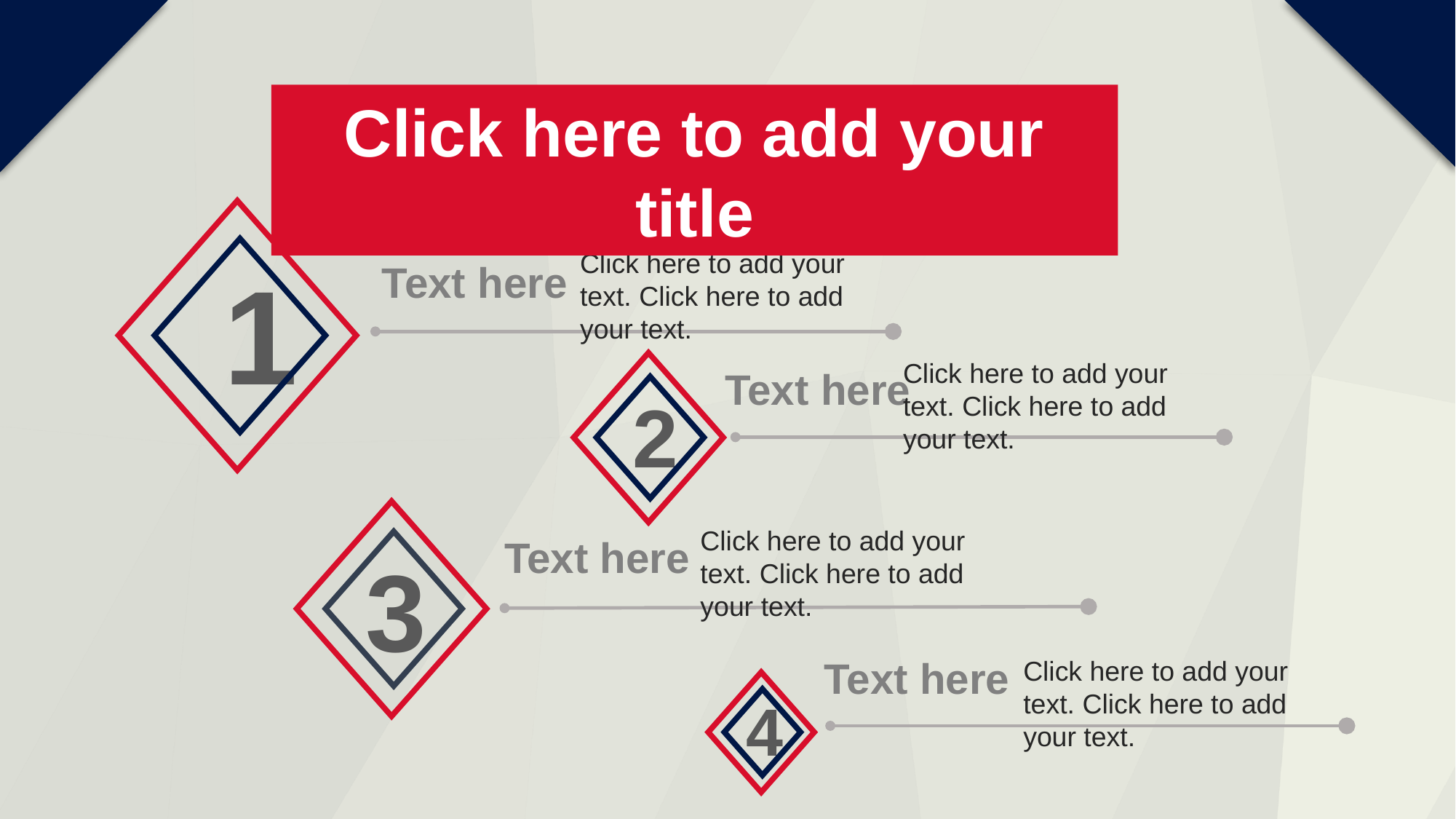

Click here to add your title

1
Click here to add your text. Click here to add your text.
Text here
Click here to add your text. Click here to add your text.

2
Text here

3
Click here to add your text. Click here to add your text.
Text here
Click here to add your text. Click here to add your text.
Text here

4